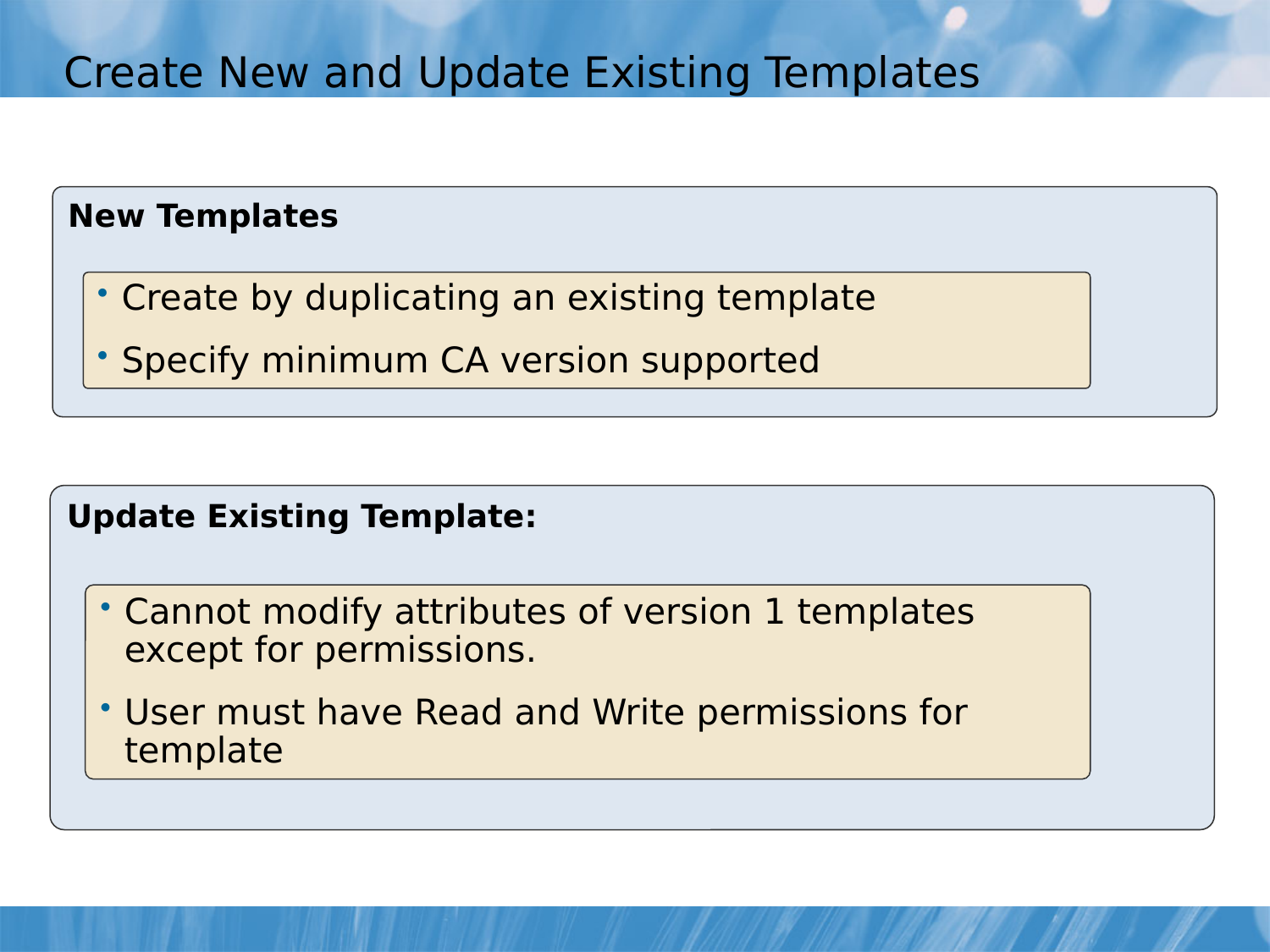

# Create New and Update Existing Templates
New Templates
KMS
MAK
Create by duplicating an existing template
Specify minimum CA version supported
Update Existing Template:

Cannot modify attributes of version 1 templates except for permissions.
User must have Read and Write permissions for template